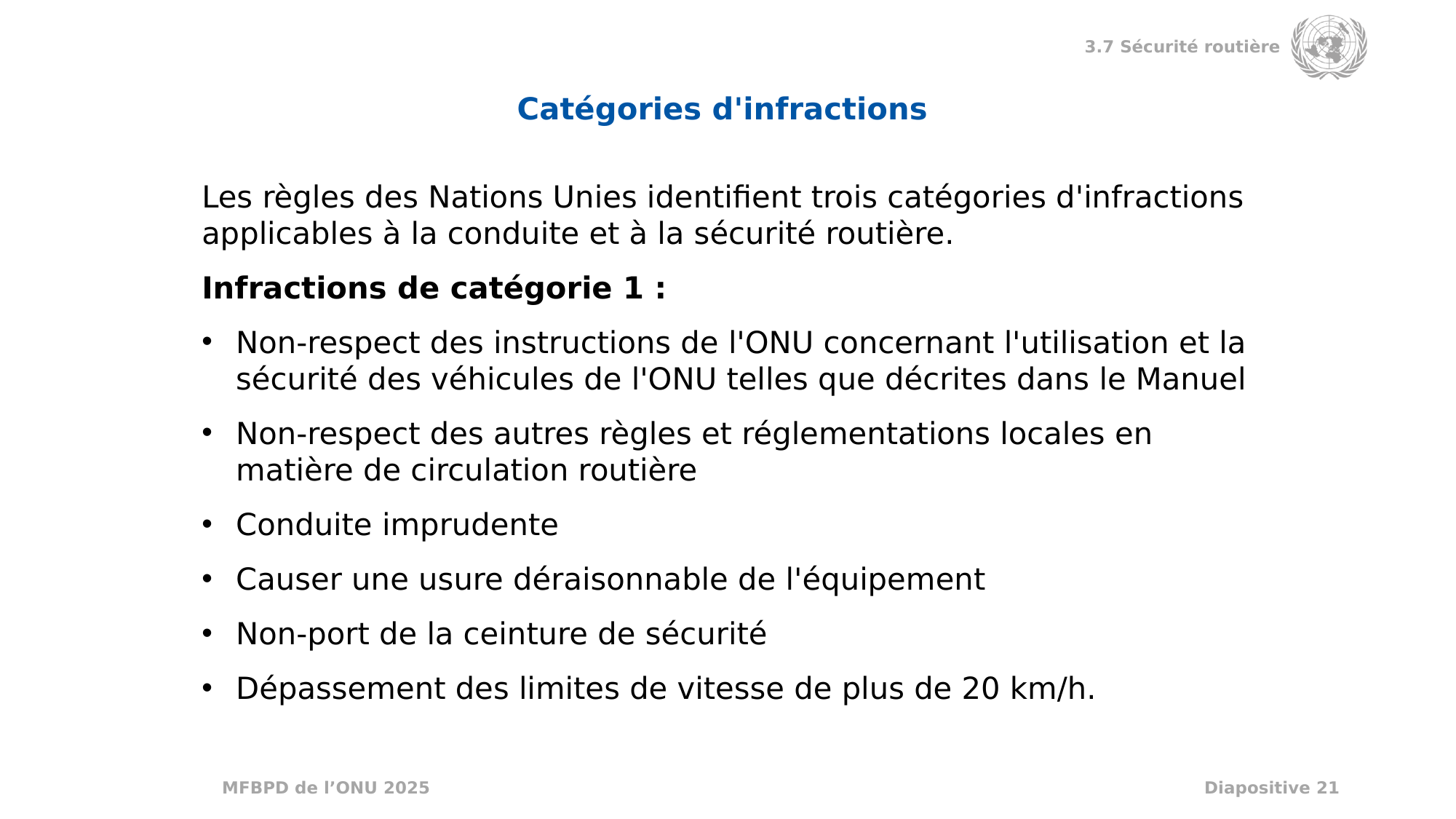

Catégories d'infractions
Les règles des Nations Unies identifient trois catégories d'infractions applicables à la conduite et à la sécurité routière.
Infractions de catégorie 1 :
Non-respect des instructions de l'ONU concernant l'utilisation et la sécurité des véhicules de l'ONU telles que décrites dans le Manuel
Non-respect des autres règles et réglementations locales en matière de circulation routière
Conduite imprudente
Causer une usure déraisonnable de l'équipement
Non-port de la ceinture de sécurité
Dépassement des limites de vitesse de plus de 20 km/h.